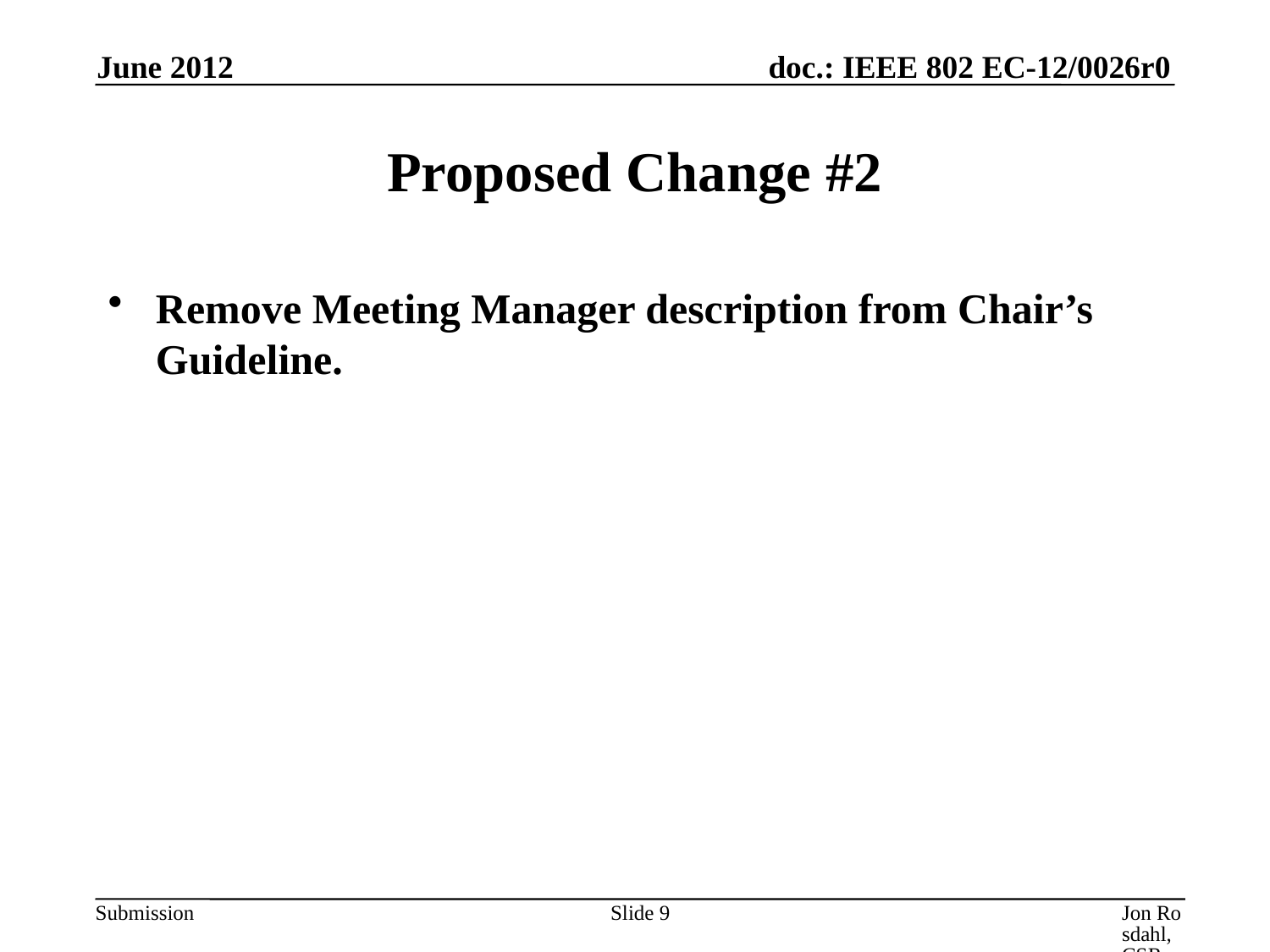

June 2012
# Proposed Change #2
Remove Meeting Manager description from Chair’s Guideline.
Slide 9
Jon Rosdahl, CSR